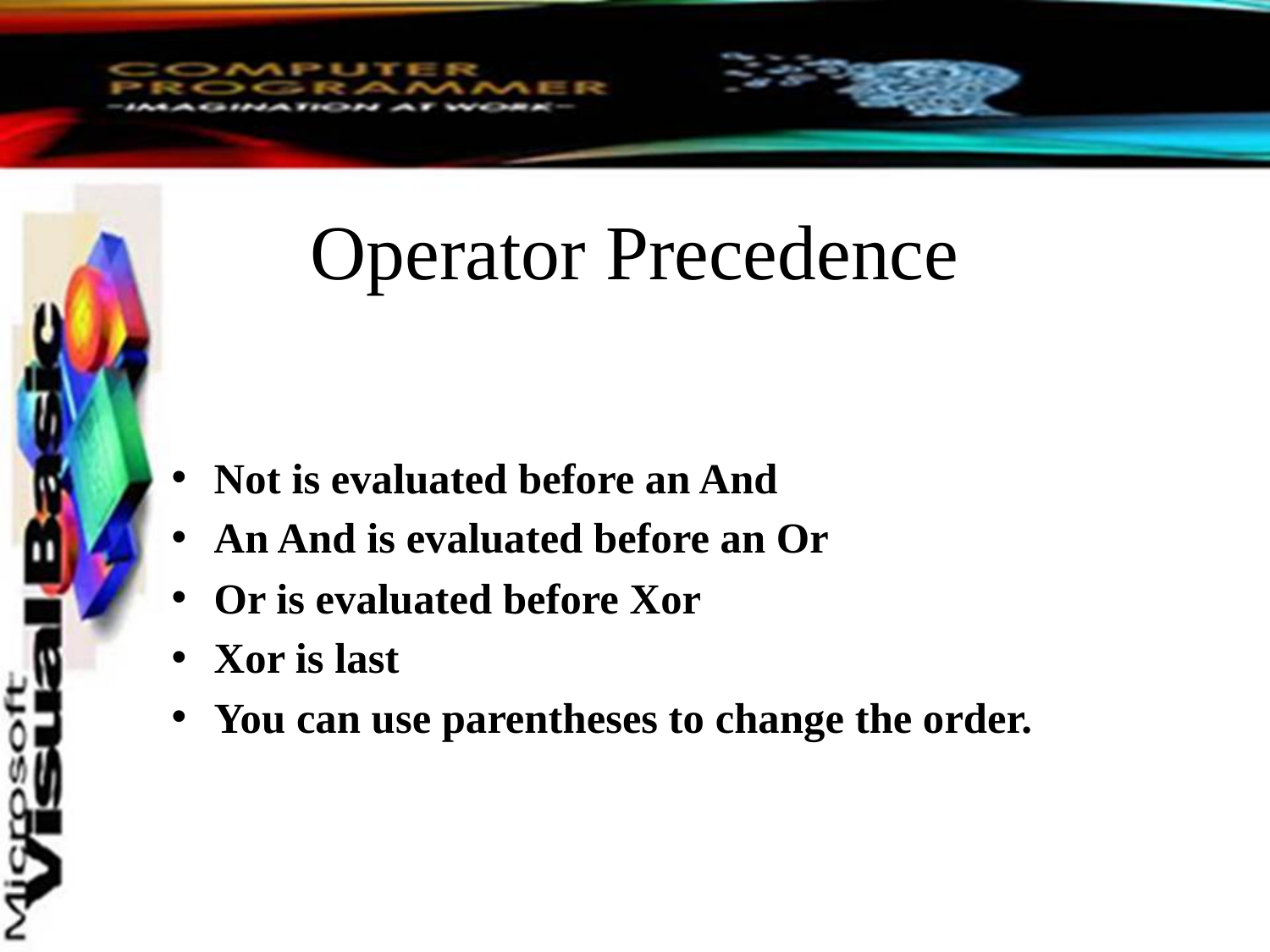

# Operator Precedence
Not is evaluated before an And
An And is evaluated before an Or
Or is evaluated before Xor
Xor is last
You can use parentheses to change the order.